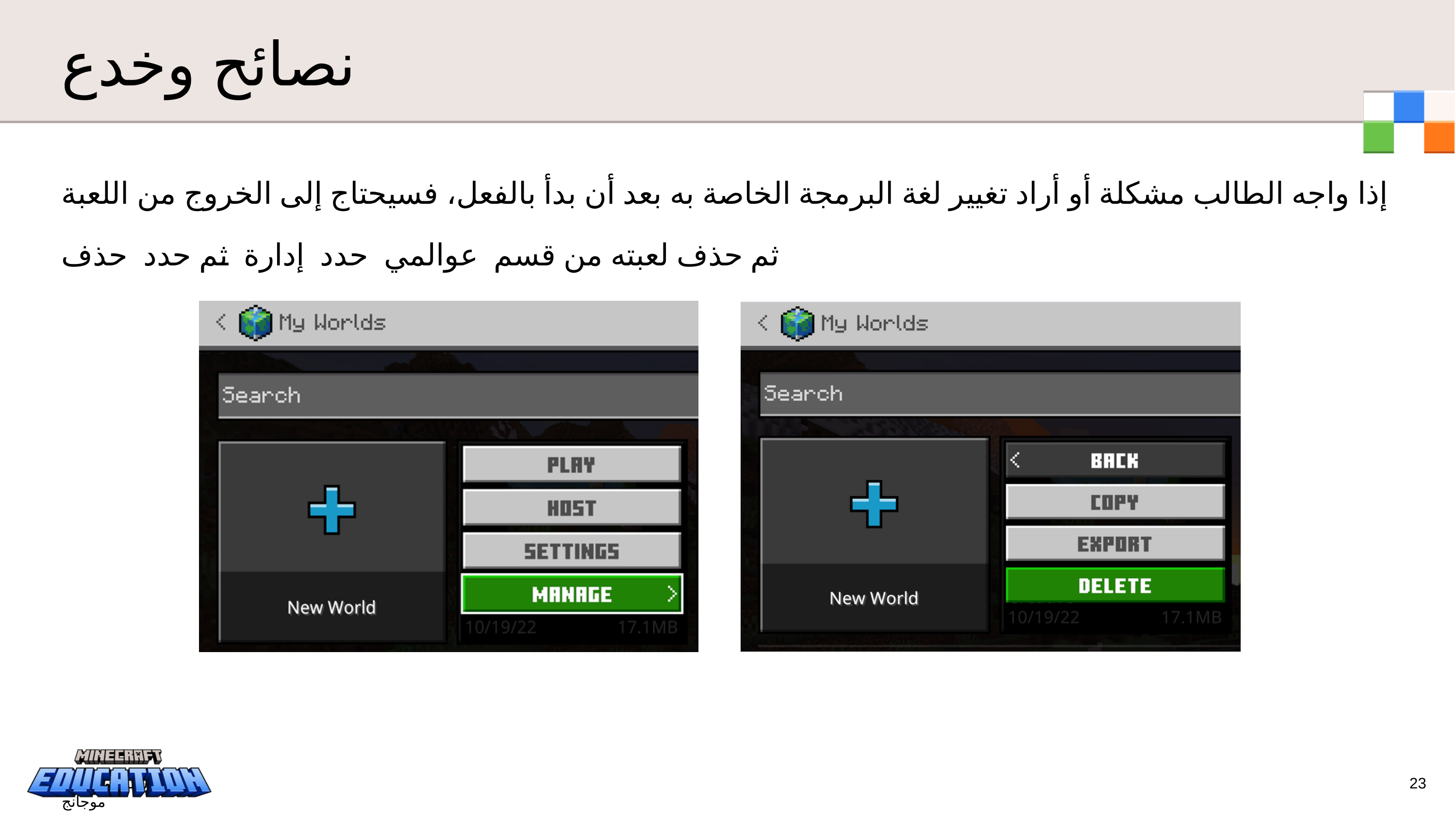

نصائح وخدع
إذا واجه الطالب مشكلة أو أراد تغيير لغة البرمجة الخاصة به بعد أن بدأ بالفعل، فسيحتاج إلى الخروج من اللعبة ثم حذف لعبته من قسم  عوالمي  حدد  إدارة  ثم حدد  حذف

23
© استوديوهات موجانج